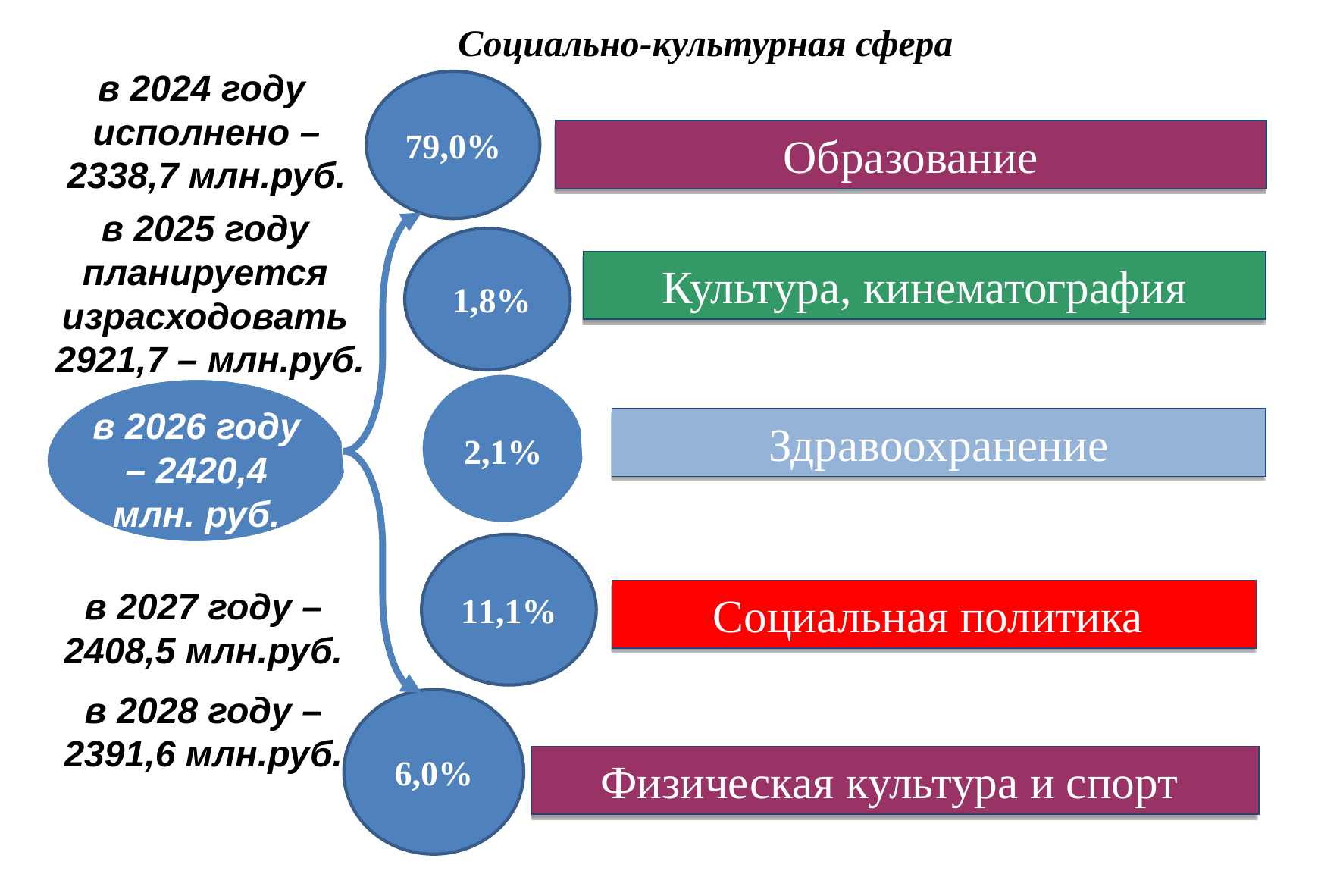

Социально-культурная сфера
в 2024 году
исполнено –
2338,7 млн.руб.
79,0%
Образование
в 2025 году
планируется
израсходовать
2921,7 – млн.руб.

 1,8%
Культура, кинематография

2,1%
в 2026 году – 2420,4 млн. руб.

Здравоохранение
11,1%
в 2027 году –
2408,5 млн.руб.
Социальная политика
в 2028 году –
2391,6 млн.руб.
6,0%
Физическая культура и спорт